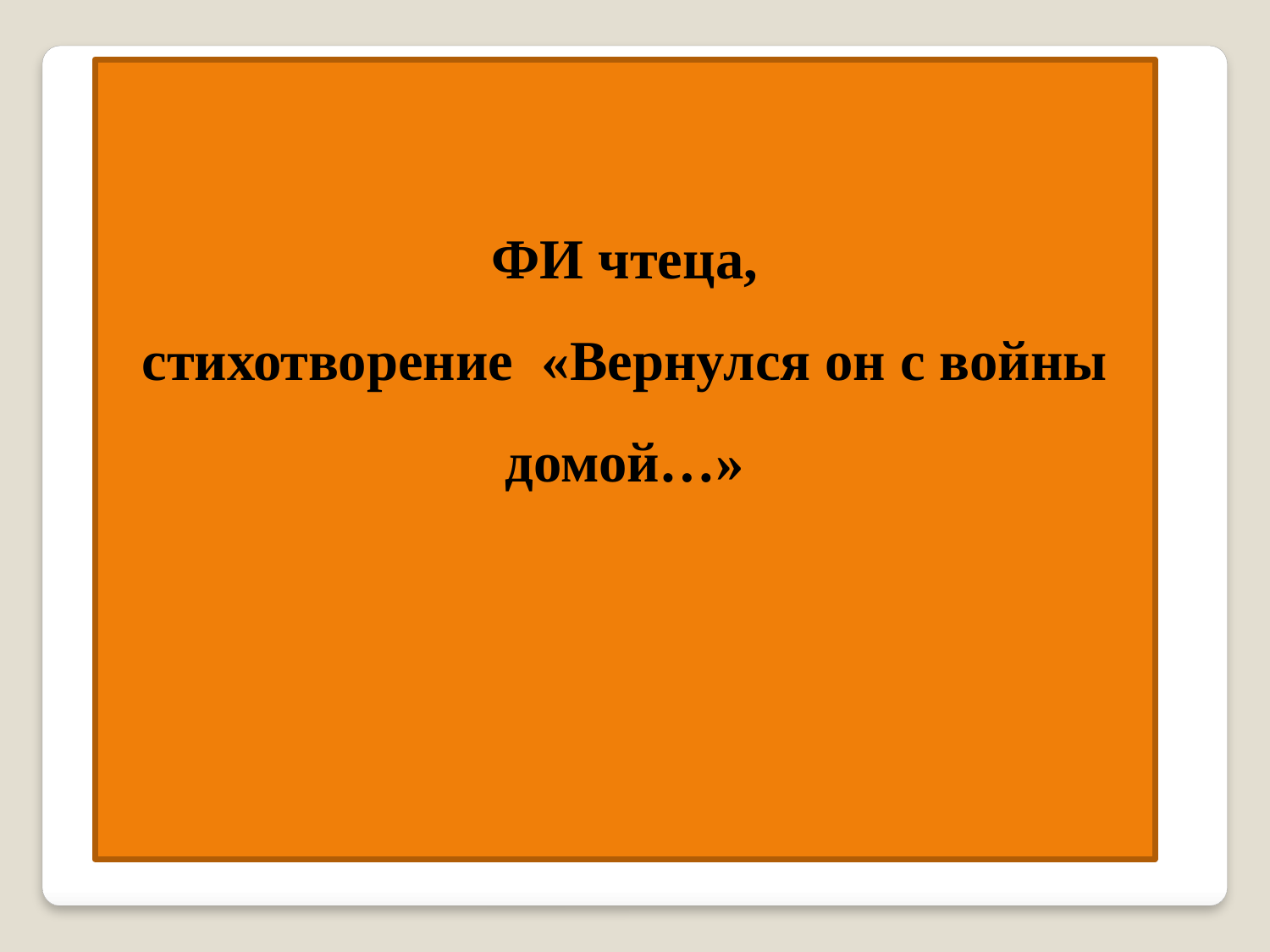

ФИ чтеца,
стихотворение  «Вернулся он с войны домой…»